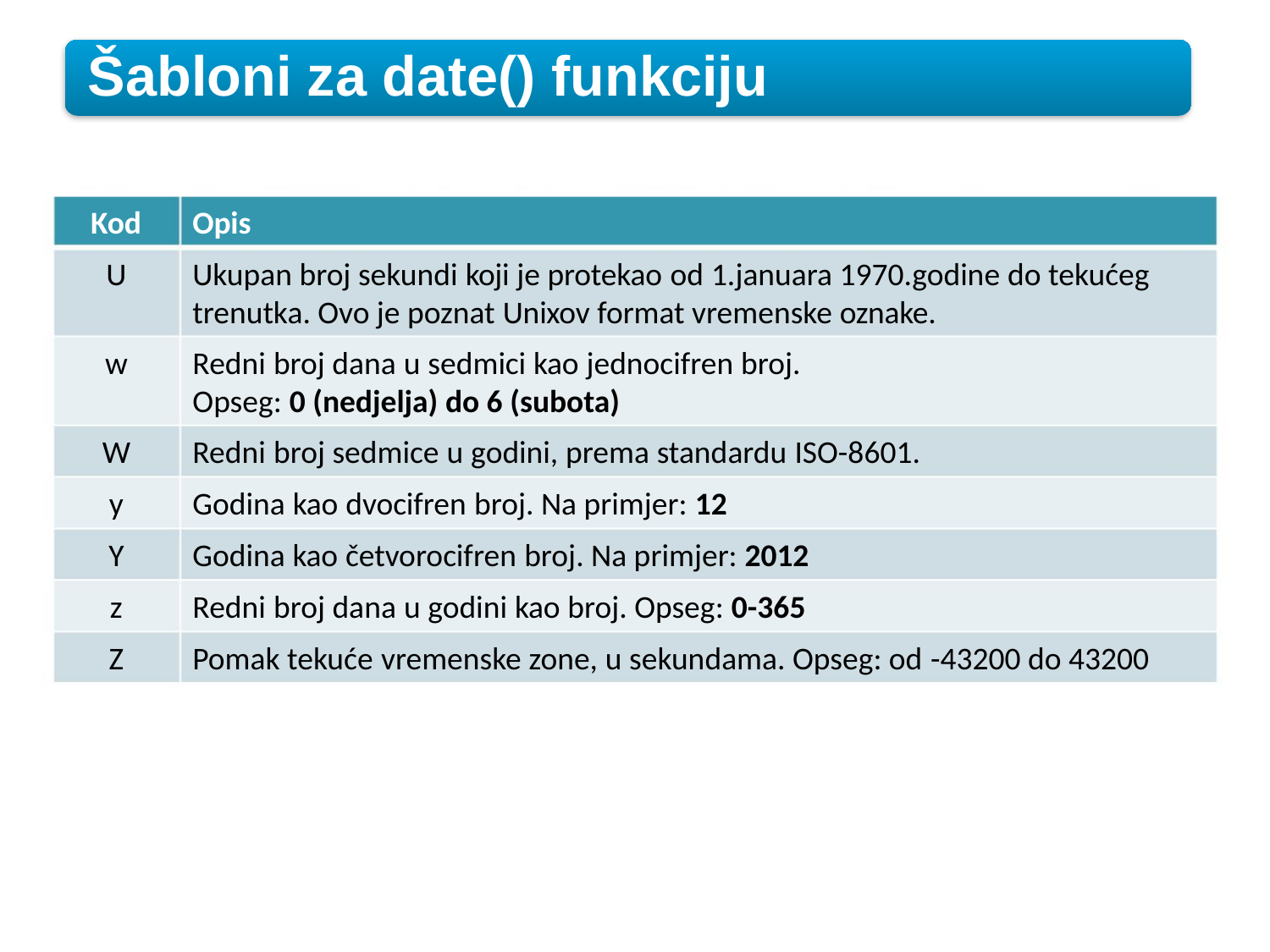

Šabloni za date() funkciju

Kod Opis
U
Ukupan broj sekundi koji je protekao od 1.januara 1970.godine do tekućeg
trenutka. Ovo je poznat Unixov format vremenske oznake.
w
Redni broj dana u sedmici kao jednocifren broj.
Opseg: 0 (nedjelja) do 6 (subota)
W
y
Redni broj sedmice u godini, prema standardu ISO-8601.
Godina kao dvocifren broj. Na primjer: 12
Y
Godina kao četvorocifren broj. Na primjer: 2012
z
Redni broj dana u godini kao broj. Opseg: 0-365
Z
Pomak tekuće vremenske zone, u sekundama. Opseg: od -43200 do 43200